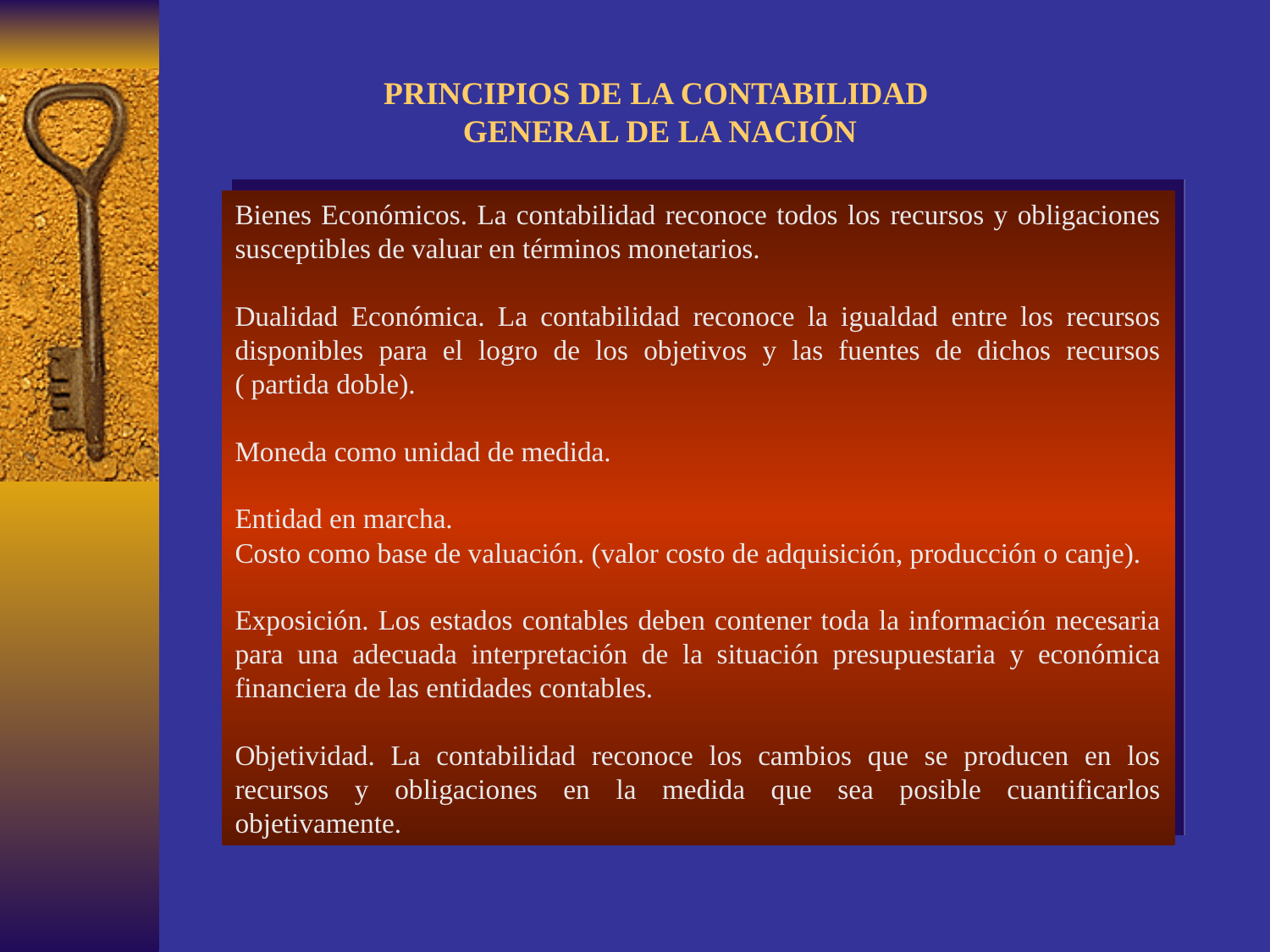

PRINCIPIOS DE LA CONTABILIDAD
 GENERAL DE LA NACIÓN
Bienes Económicos. La contabilidad reconoce todos los recursos y obligaciones susceptibles de valuar en términos monetarios.

Dualidad Económica. La contabilidad reconoce la igualdad entre los recursos disponibles para el logro de los objetivos y las fuentes de dichos recursos ( partida doble).

Moneda como unidad de medida.

Entidad en marcha.
Costo como base de valuación. (valor costo de adquisición, producción o canje).

Exposición. Los estados contables deben contener toda la información necesaria para una adecuada interpretación de la situación presupuestaria y económica financiera de las entidades contables.

Objetividad. La contabilidad reconoce los cambios que se producen en los recursos y obligaciones en la medida que sea posible cuantificarlos objetivamente.